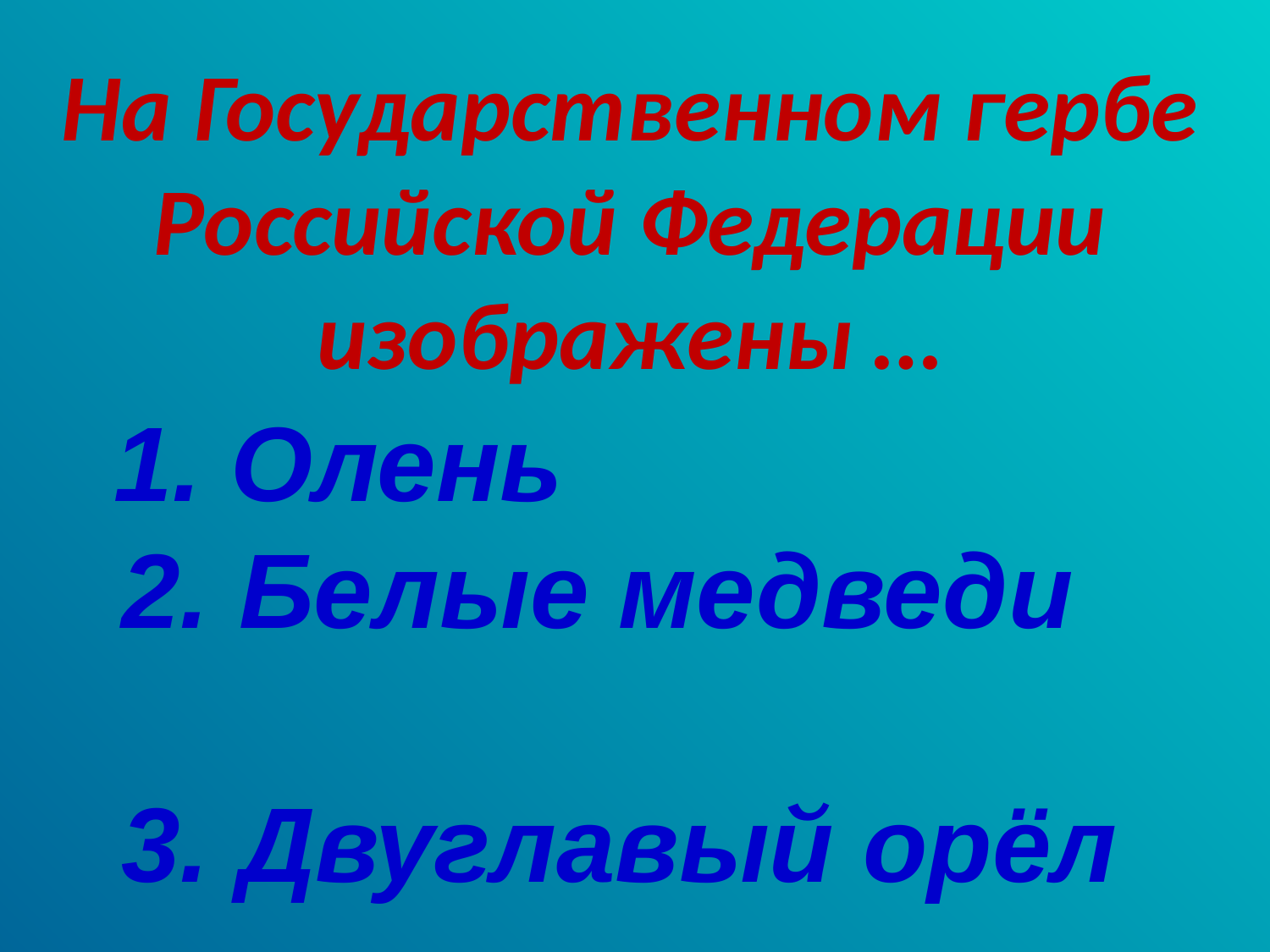

На Государственном гербе Российской Федерации изображены …

 1. Олень
 2. Белые медведи
 3. Двуглавый орёл